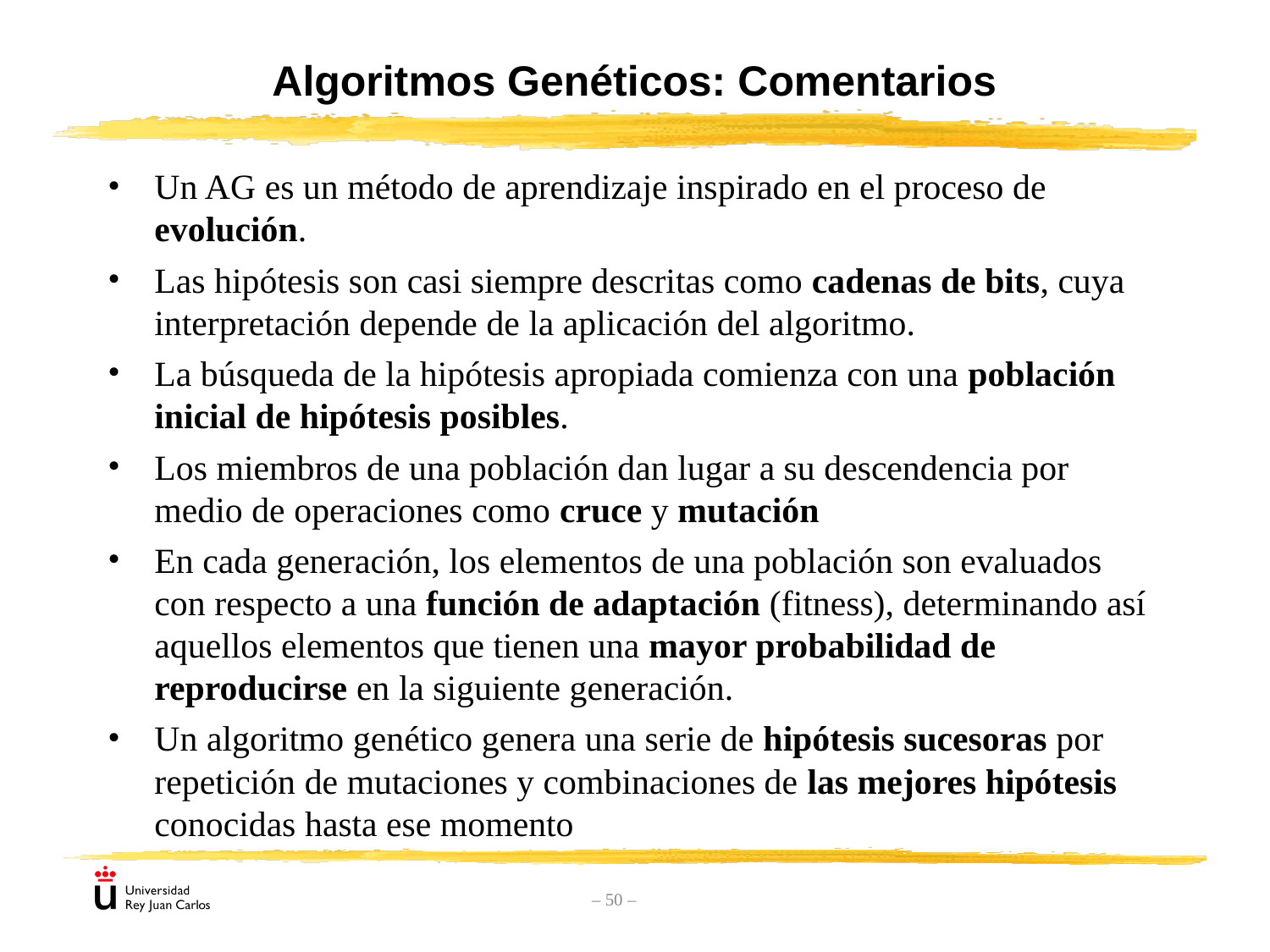

# Algoritmos Genéticos: Comentarios
Un AG es un método de aprendizaje inspirado en el proceso de evolución.
Las hipótesis son casi siempre descritas como cadenas de bits, cuya interpretación depende de la aplicación del algoritmo.
La búsqueda de la hipótesis apropiada comienza con una población inicial de hipótesis posibles.
Los miembros de una población dan lugar a su descendencia por medio de operaciones como cruce y mutación
En cada generación, los elementos de una población son evaluados con respecto a una función de adaptación (fitness), determinando así aquellos elementos que tienen una mayor probabilidad de reproducirse en la siguiente generación.
Un algoritmo genético genera una serie de hipótesis sucesoras por repetición de mutaciones y combinaciones de las mejores hipótesis conocidas hasta ese momento
– 50 –